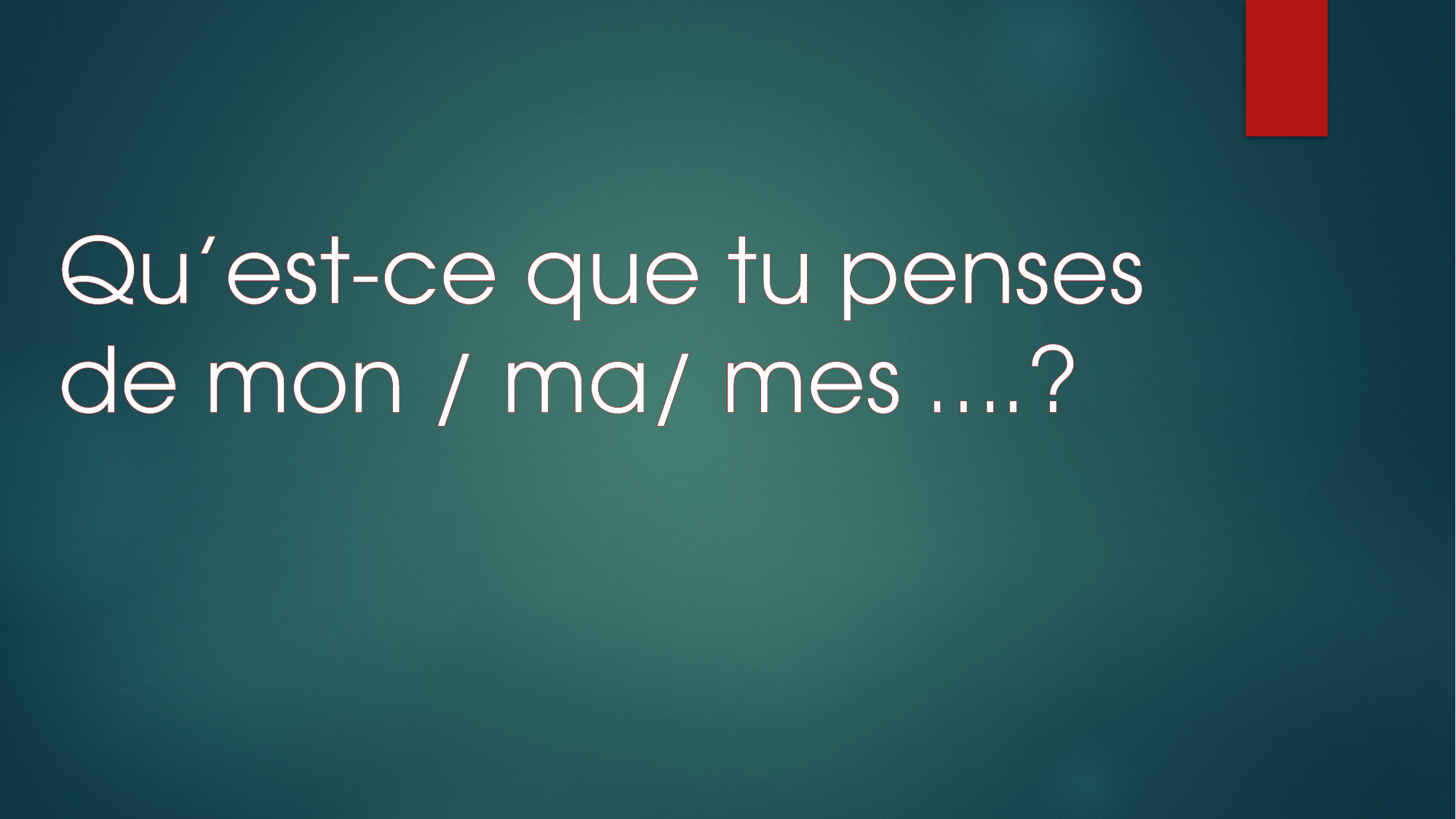

Qu’est-ce que tu penses de mon / ma/ mes ….?